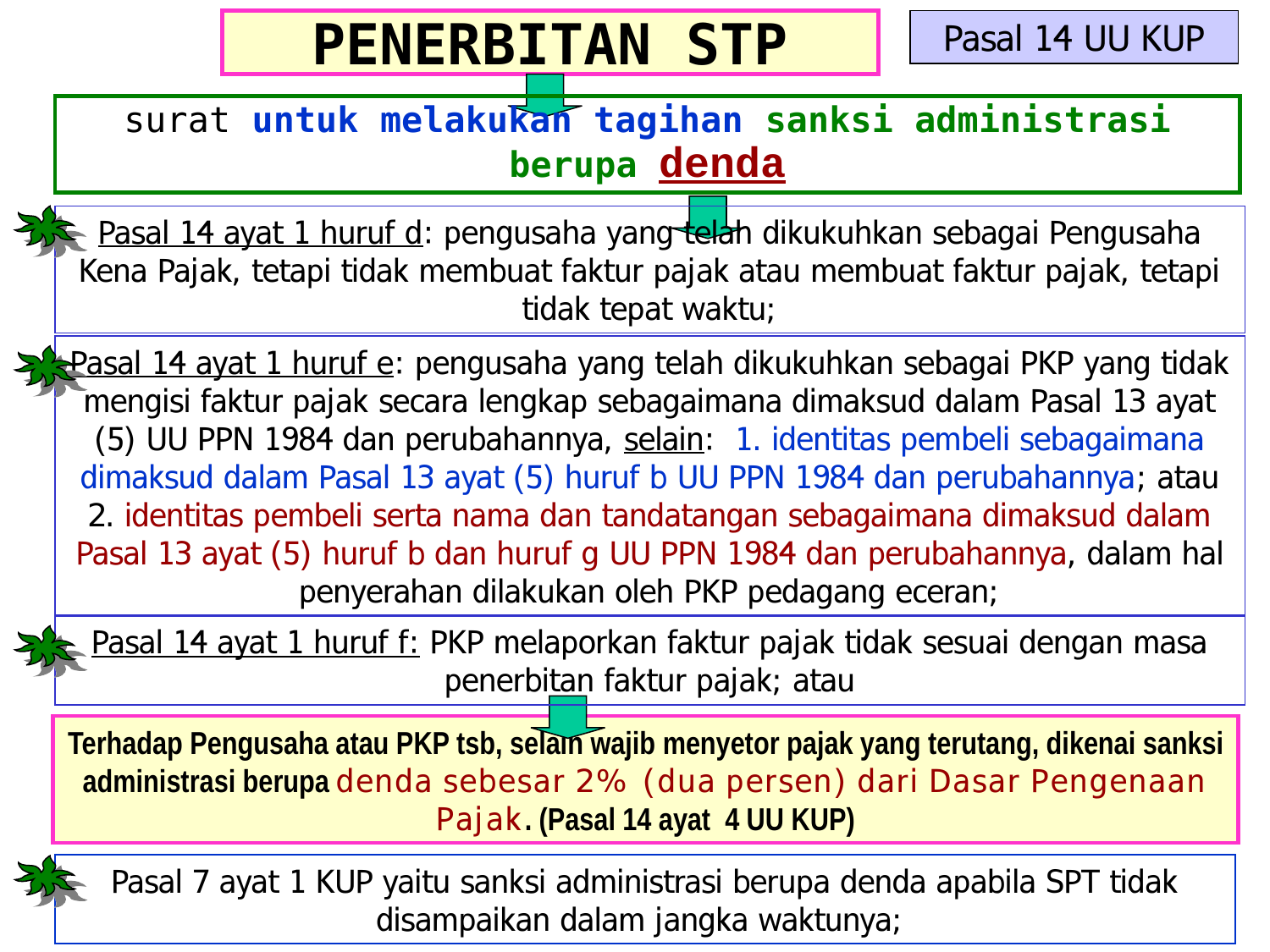

# PENERBITAN STP
Pasal 14 UU KUP

surat untuk melakukan tagihan sanksi administrasi berupa denda

Pasal 14 ayat 1 huruf d: pengusaha yang telah dikukuhkan sebagai Pengusaha Kena Pajak, tetapi tidak membuat faktur pajak atau membuat faktur pajak, tetapi tidak tepat waktu;
Pasal 14 ayat 1 huruf e: pengusaha yang telah dikukuhkan sebagai PKP yang tidak mengisi faktur pajak secara lengkap sebagaimana dimaksud dalam Pasal 13 ayat (5) UU PPN 1984 dan perubahannya, selain:  1. identitas pembeli sebagaimana dimaksud dalam Pasal 13 ayat (5) huruf b UU PPN 1984 dan perubahannya; atau 2. identitas pembeli serta nama dan tandatangan sebagaimana dimaksud dalam Pasal 13 ayat (5) huruf b dan huruf g UU PPN 1984 dan perubahannya, dalam hal penyerahan dilakukan oleh PKP pedagang eceran;

Pasal 14 ayat 1 huruf f: PKP melaporkan faktur pajak tidak sesuai dengan masa penerbitan faktur pajak; atau

Terhadap Pengusaha atau PKP tsb, selain wajib menyetor pajak yang terutang, dikenai sanksi administrasi berupa denda sebesar 2% (dua persen) dari Dasar Pengenaan Pajak. (Pasal 14 ayat  4 UU KUP)
Pasal 7 ayat 1 KUP yaitu sanksi administrasi berupa denda apabila SPT tidak disampaikan dalam jangka waktunya;